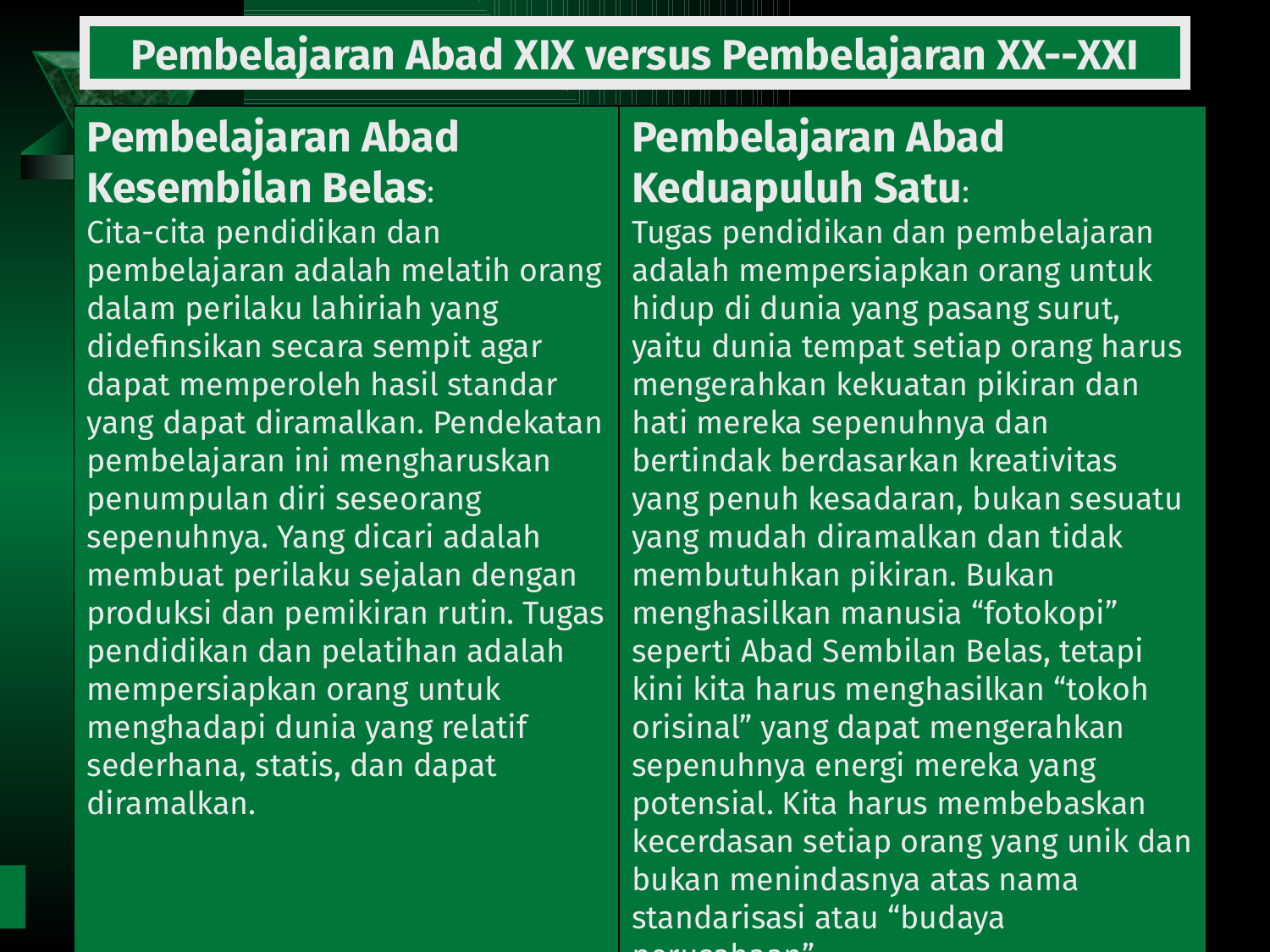

Pembelajaran Abad XIX versus Pembelajaran XX--XXI
| Pembelajaran Abad Kesembilan Belas: Cita-cita pendidikan dan pembelajaran adalah melatih orang dalam perilaku lahiriah yang didefinsikan secara sempit agar dapat memperoleh hasil standar yang dapat diramalkan. Pendekatan pembelajaran ini mengharuskan penumpulan diri seseorang sepenuhnya. Yang dicari adalah membuat perilaku sejalan dengan produksi dan pemikiran rutin. Tugas pendidikan dan pelatihan adalah mempersiapkan orang untuk menghadapi dunia yang relatif sederhana, statis, dan dapat diramalkan. | Pembelajaran Abad Keduapuluh Satu: Tugas pendidikan dan pembelajaran adalah mempersiapkan orang untuk hidup di dunia yang pasang surut, yaitu dunia tempat setiap orang harus mengerahkan kekuatan pikiran dan hati mereka sepenuhnya dan bertindak berdasarkan kreativitas yang penuh kesadaran, bukan sesuatu yang mudah diramalkan dan tidak membutuhkan pikiran. Bukan menghasilkan manusia “fotokopi” seperti Abad Sembilan Belas, tetapi kini kita harus menghasilkan “tokoh orisinal” yang dapat mengerahkan sepenuhnya energi mereka yang potensial. Kita harus membebaskan kecerdasan setiap orang yang unik dan bukan menindasnya atas nama standarisasi atau “budaya perusahaan”. |
| --- | --- |